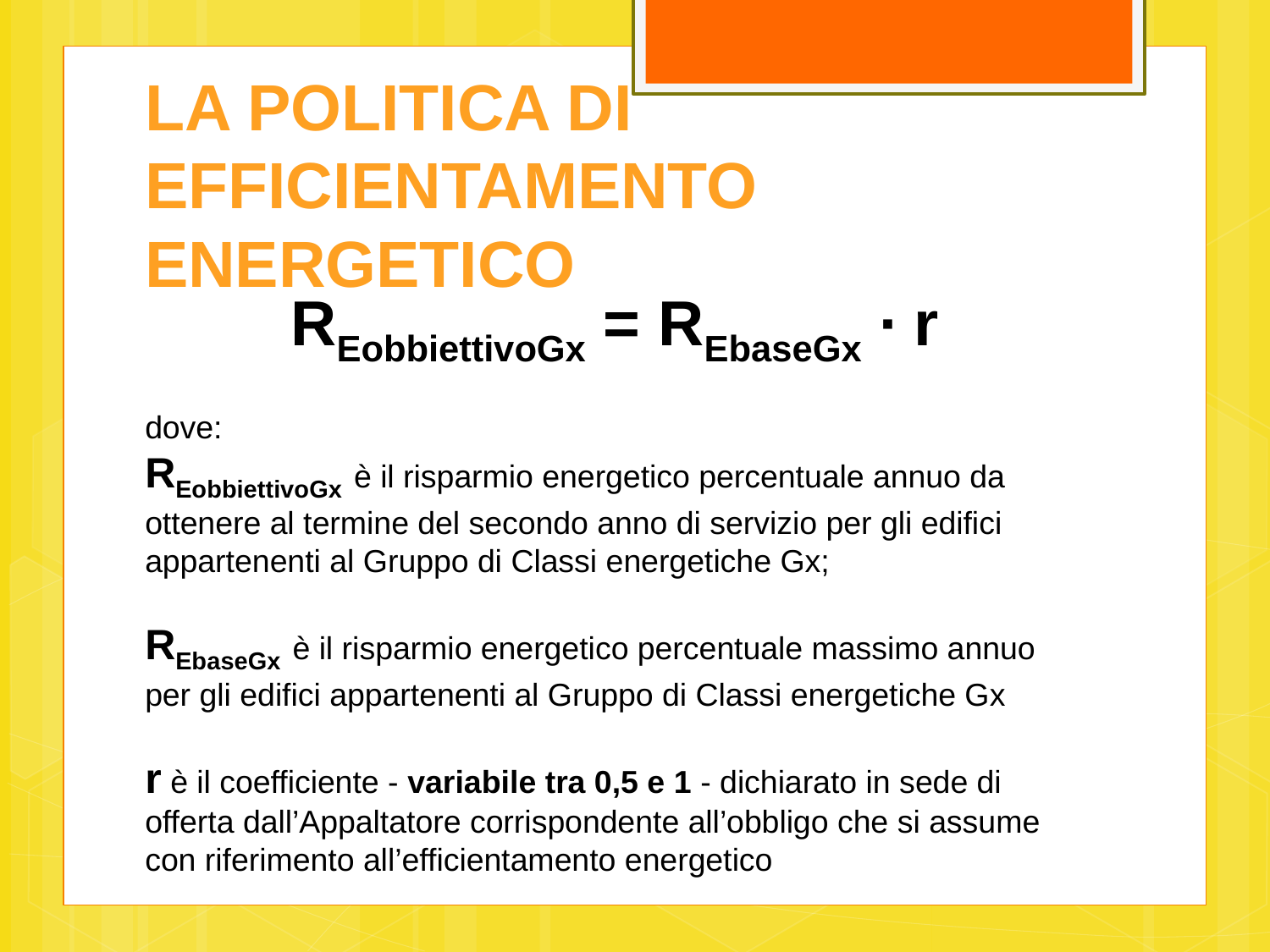

# LA POLITICA DI EFFICIENTAMENTO ENERGETICO
REobbiettivoGx = REbaseGx ∙ r

dove:
REobbiettivoGx è il risparmio energetico percentuale annuo da ottenere al termine del secondo anno di servizio per gli edifici appartenenti al Gruppo di Classi energetiche Gx;

REbaseGx è il risparmio energetico percentuale massimo annuo per gli edifici appartenenti al Gruppo di Classi energetiche Gx

r è il coefficiente - variabile tra 0,5 e 1 - dichiarato in sede di offerta dall’Appaltatore corrispondente all’obbligo che si assume con riferimento all’efficientamento energetico